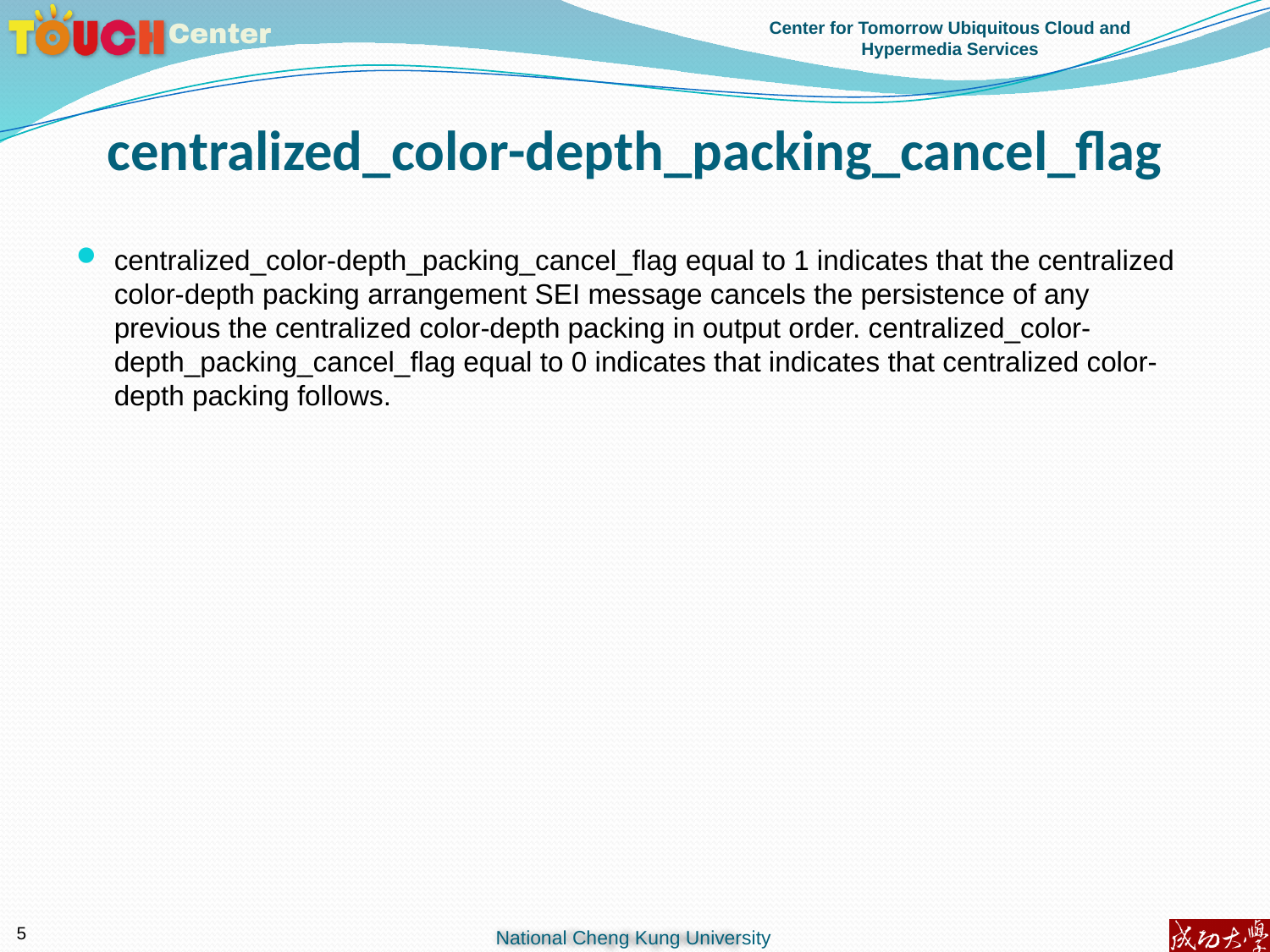

# centralized_color-depth_packing_cancel_flag
centralized_color-depth_packing_cancel_flag equal to 1 indicates that the centralized color-depth packing arrangement SEI message cancels the persistence of any previous the centralized color-depth packing in output order. centralized_color-depth_packing_cancel_flag equal to 0 indicates that indicates that centralized color-depth packing follows.